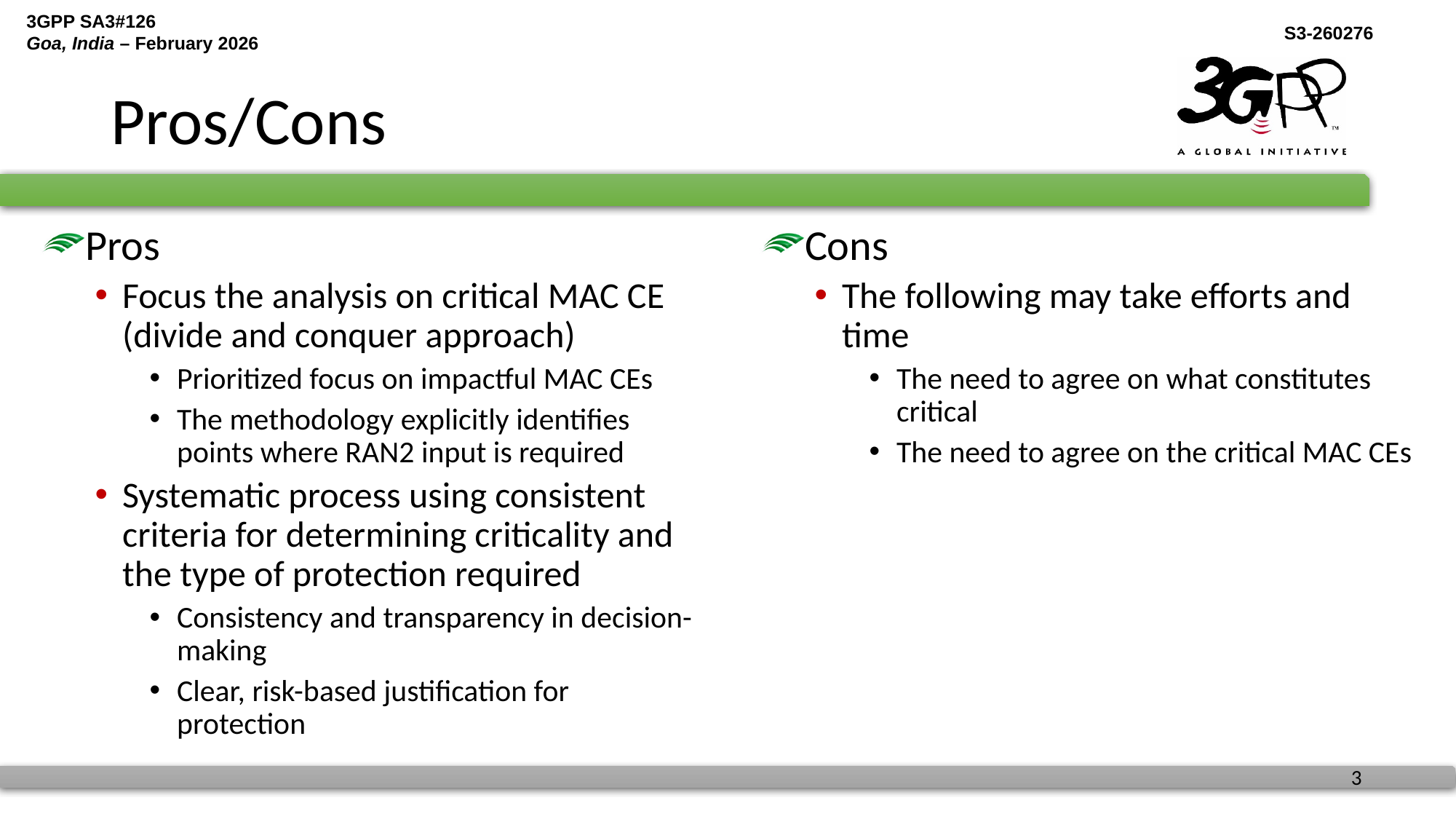

# Pros/Cons
Pros
Focus the analysis on critical MAC CE (divide and conquer approach)
Prioritized focus on impactful MAC CEs
The methodology explicitly identifies points where RAN2 input is required
Systematic process using consistent criteria for determining criticality and the type of protection required
Consistency and transparency in decision-making
Clear, risk-based justification for protection
Cons
The following may take efforts and time
The need to agree on what constitutes critical
The need to agree on the critical MAC CEs